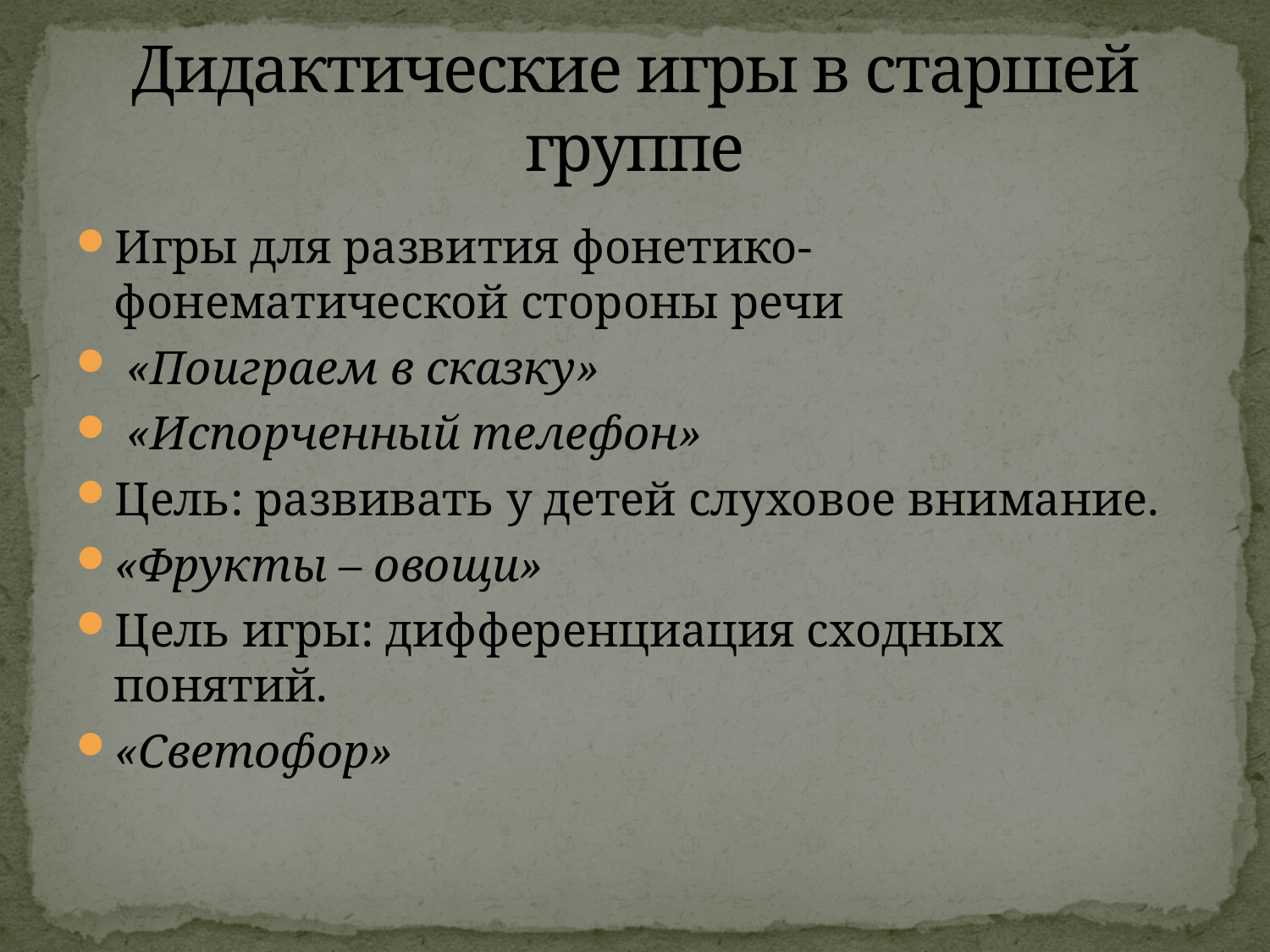

# Дидактические игры в старшей группе
Игры для развития фонетико-фонематической стороны речи
 «Поиграем в сказку»
 «Испорченный телефон»
Цель: развивать у детей слуховое внимание.
«Фрукты – овощи»
Цель игры: дифференциация сходных понятий.
«Светофор»